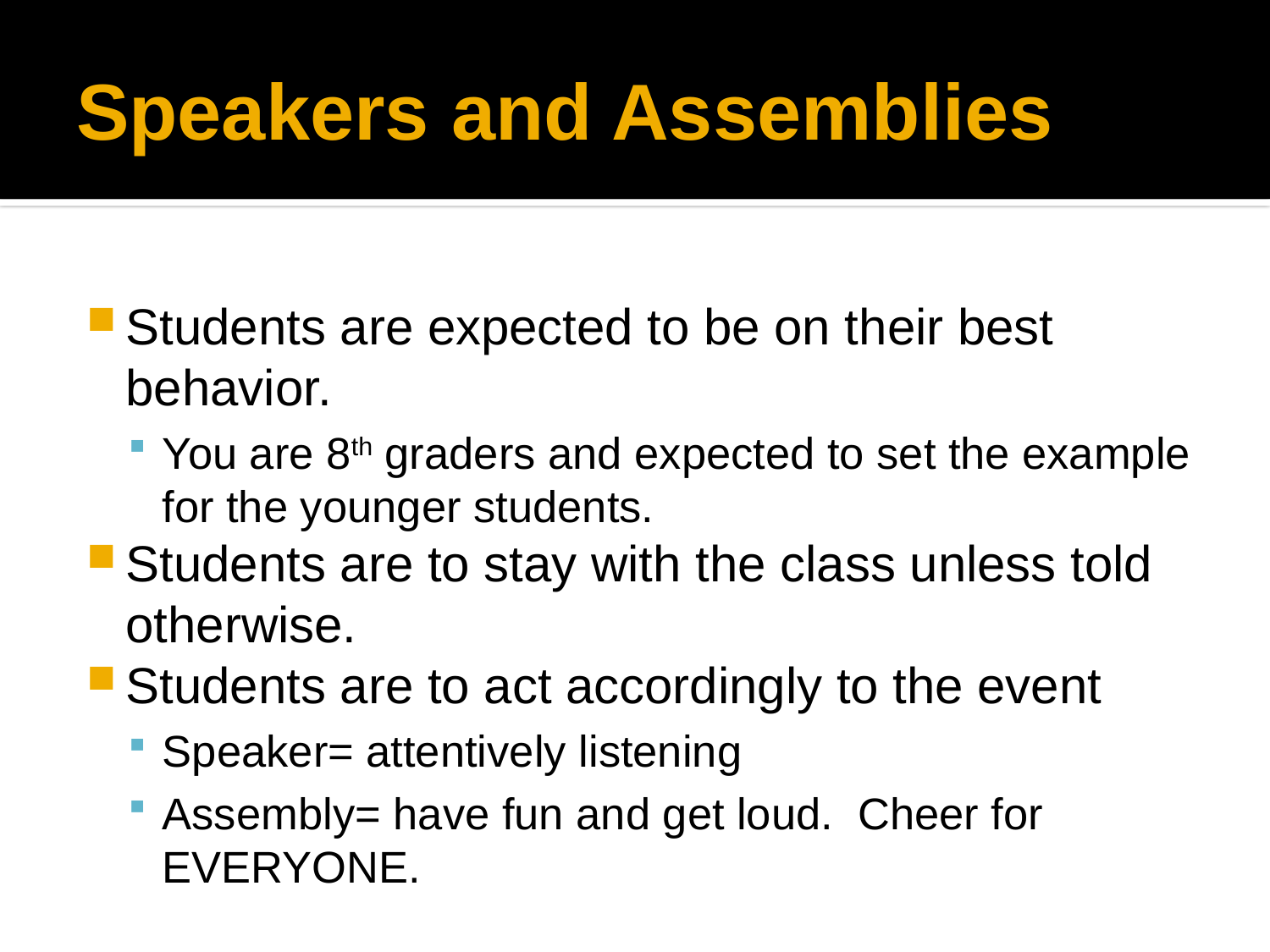

# Speakers and Assemblies
Students are expected to be on their best behavior.
You are 8th graders and expected to set the example for the younger students.
Students are to stay with the class unless told otherwise.
Students are to act accordingly to the event
Speaker= attentively listening
Assembly= have fun and get loud.  Cheer for EVERYONE.